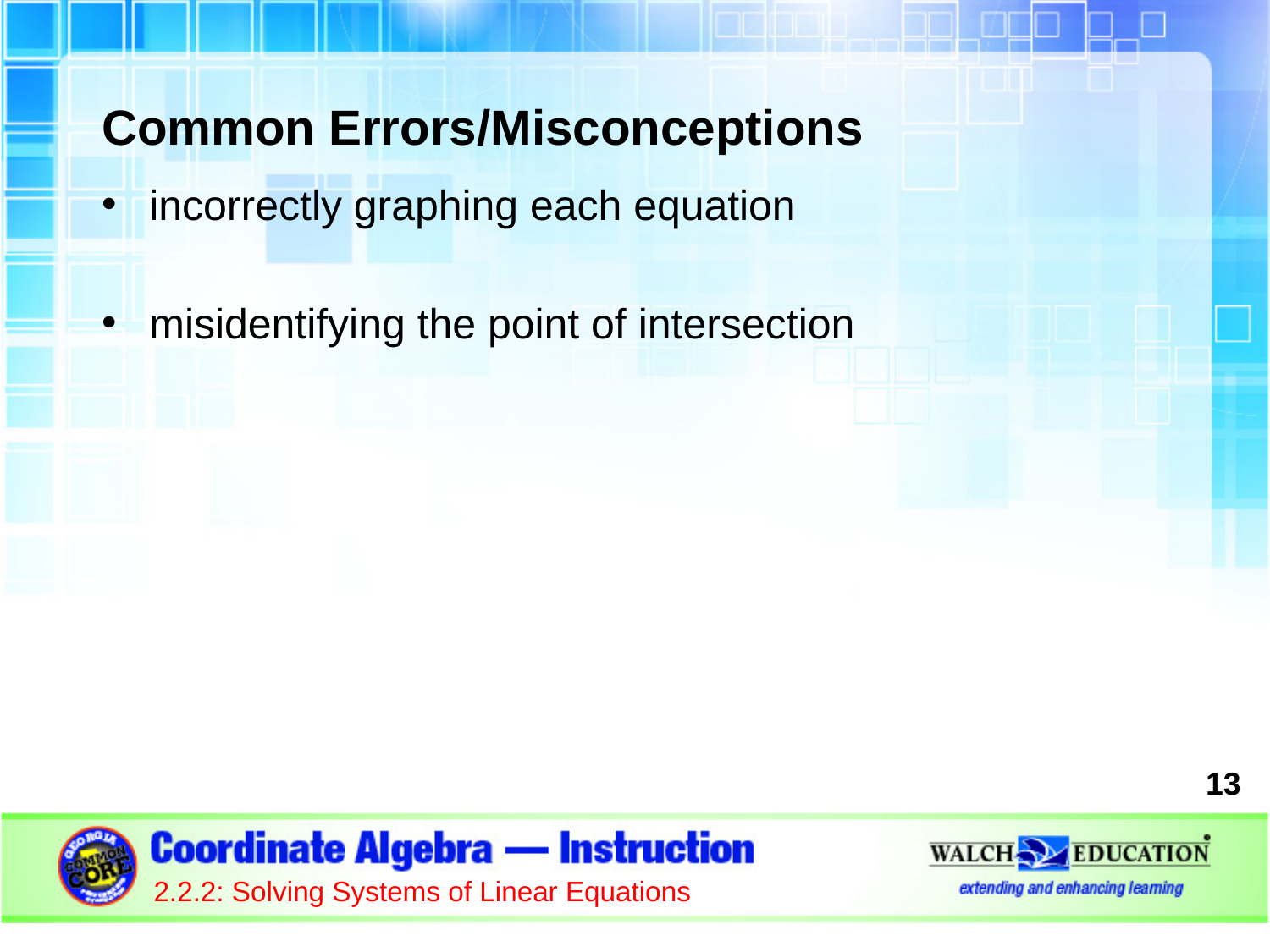

Common Errors/Misconceptions

incorrectly graphing each equation

misidentifying the point of intersection
13
2.2.2: Solving Systems of Linear Equations